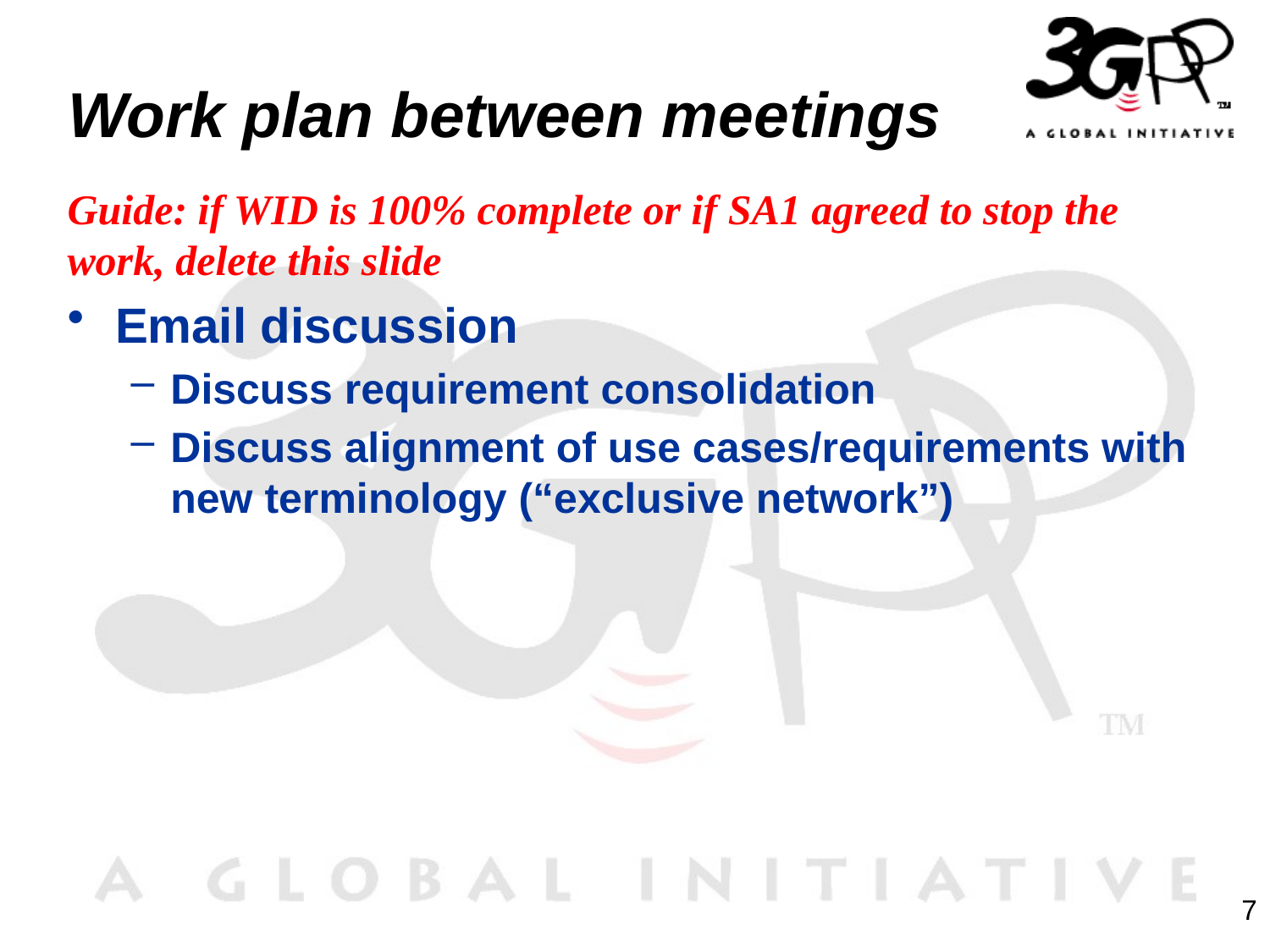

# Work plan between meetings
Guide: if WID is 100% complete or if SA1 agreed to stop the work, delete this slide
Email discussion
Discuss requirement consolidation
Discuss alignment of use cases/requirements with new terminology (“exclusive network”)
7